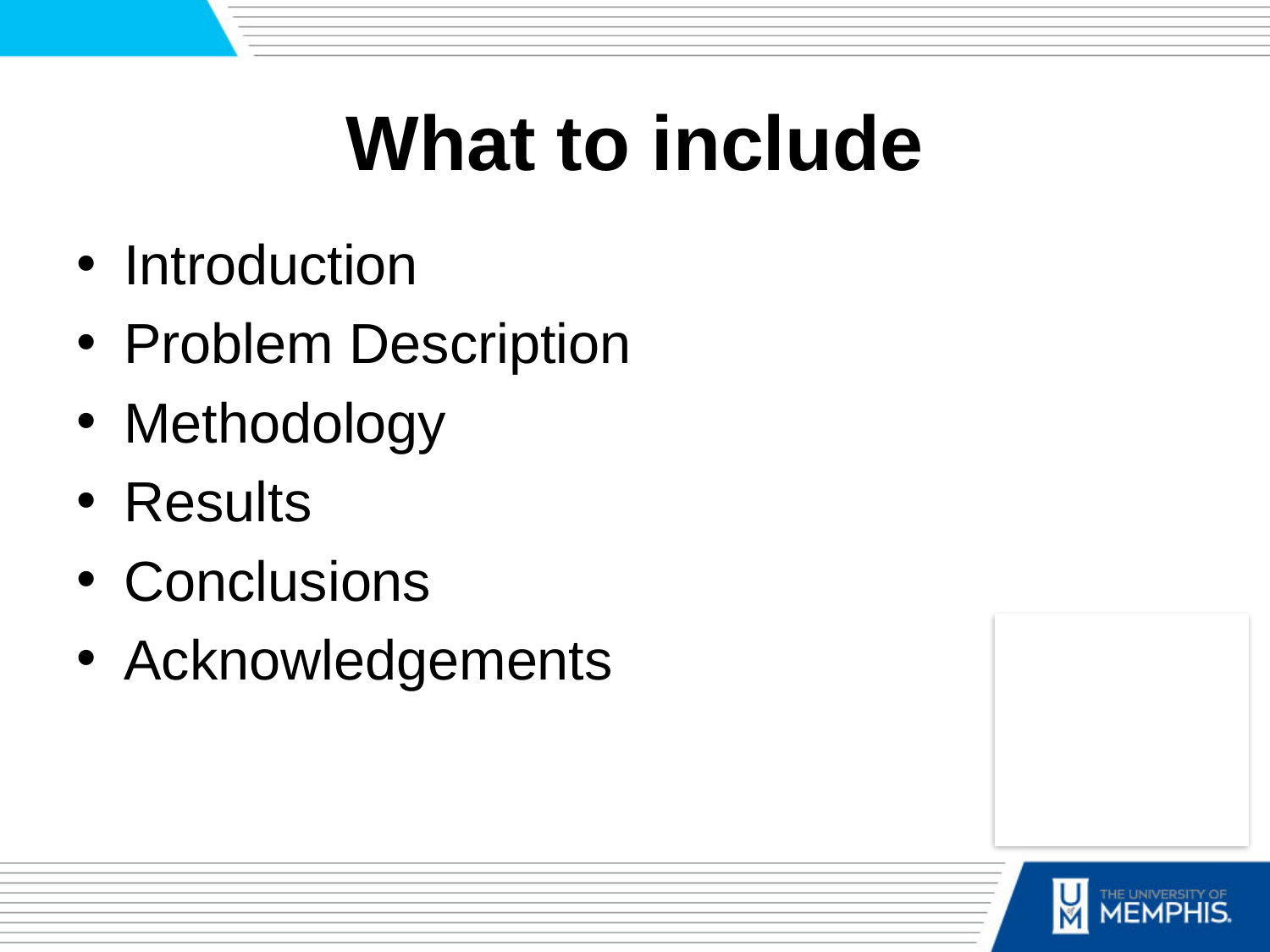

# What to include
Introduction
Problem Description
Methodology
Results
Conclusions
Acknowledgements